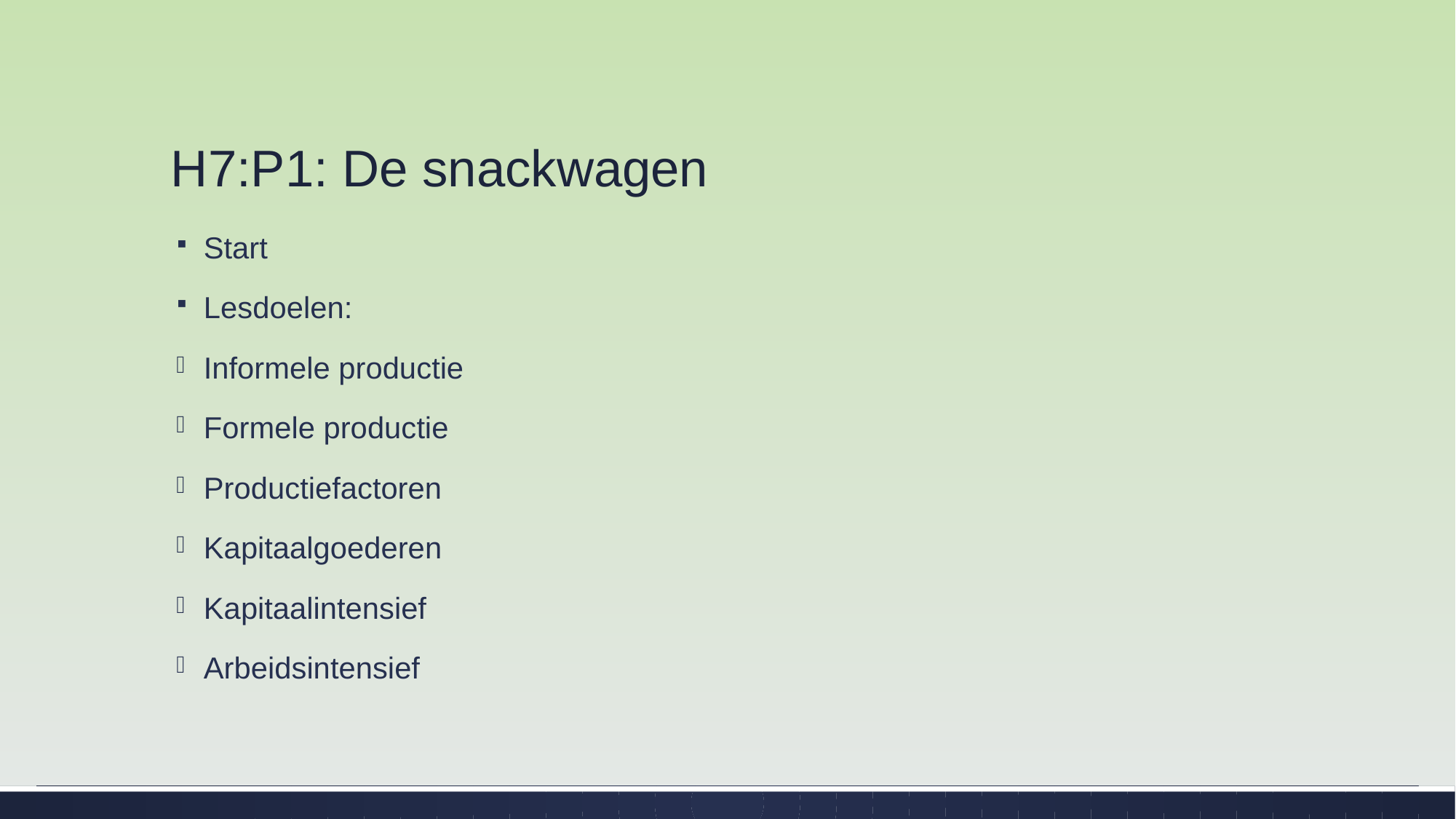

# H7:P1: De snackwagen
Start
Lesdoelen:
Informele productie
Formele productie
Productiefactoren
Kapitaalgoederen
Kapitaalintensief
Arbeidsintensief